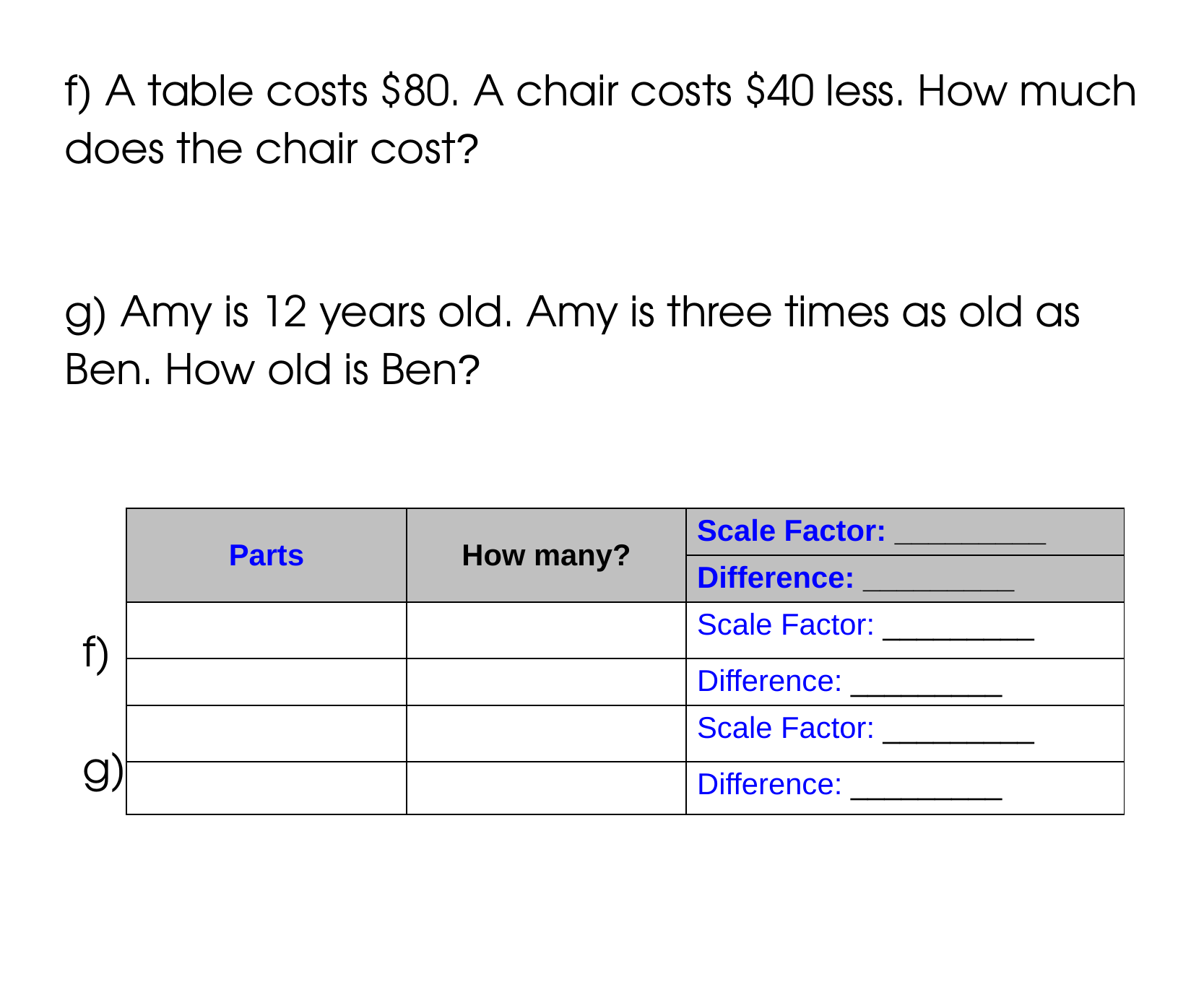

f) A table costs $80. A chair costs $40 less. How much does the chair cost?
g) Amy is 12 years old. Amy is three times as old as Ben. How old is Ben?
| Parts | How many? | Scale Factor: \_\_\_\_\_\_\_\_\_ |
| --- | --- | --- |
|  |  | Difference: \_\_\_\_\_\_\_\_\_ |
|  |  | Scale Factor: \_\_\_\_\_\_\_\_\_ |
|  |  | Difference: \_\_\_\_\_\_\_\_\_ |
f)
g)
|  |  | Scale Factor: \_\_\_\_\_\_\_\_\_ |
| --- | --- | --- |
|  |  | Difference: \_\_\_\_\_\_\_\_\_ |